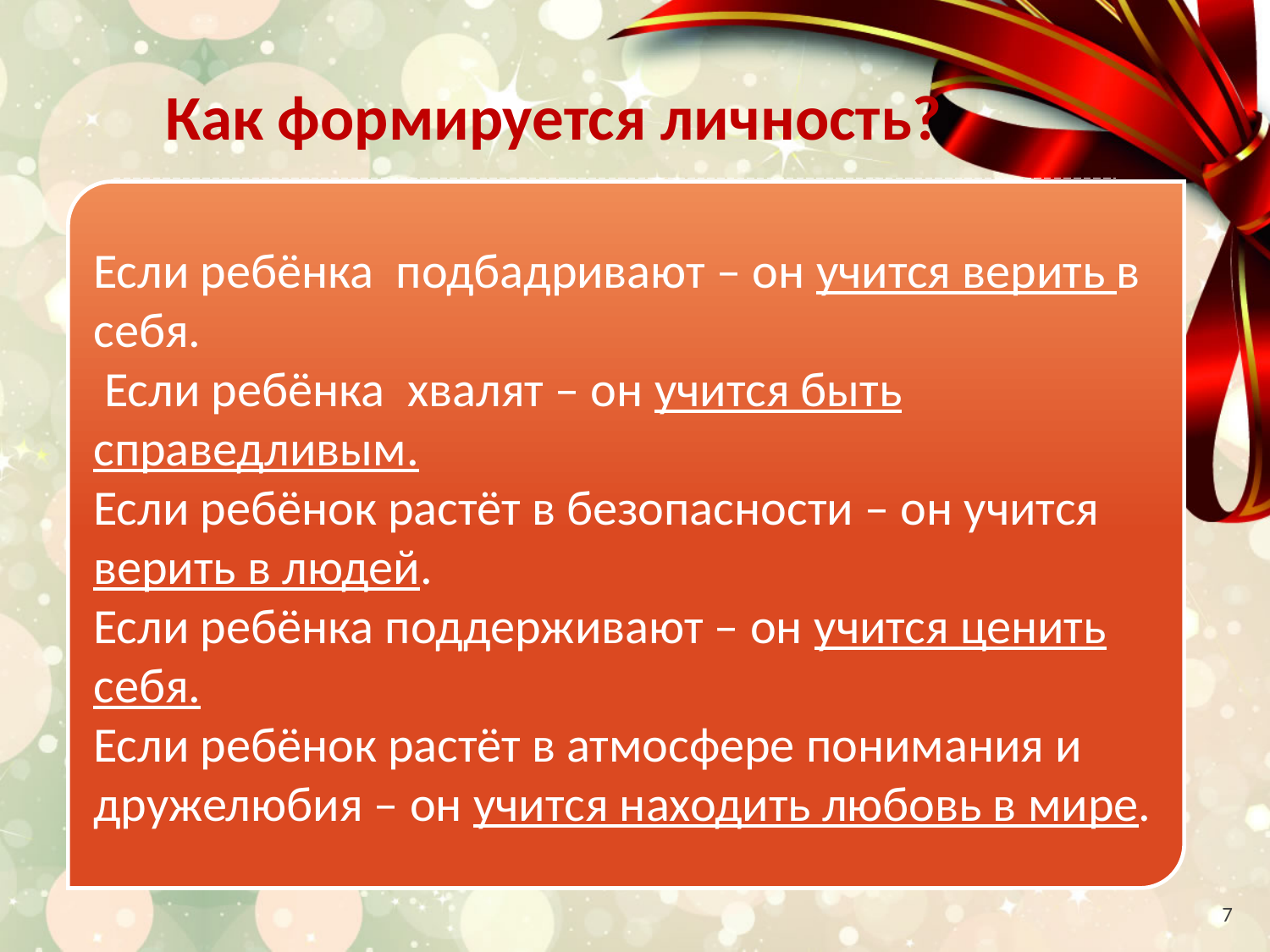

Как формируется личность?
Если ребёнка  подбадривают – он учится верить в себя.
 Если ребёнка  хвалят – он учится быть справедливым.
Если ребёнок растёт в безопасности – он учится верить в людей.
Если ребёнка поддерживают – он учится ценить себя.
Если ребёнок растёт в атмосфере понимания и дружелюбия – он учится находить любовь в мире.

7